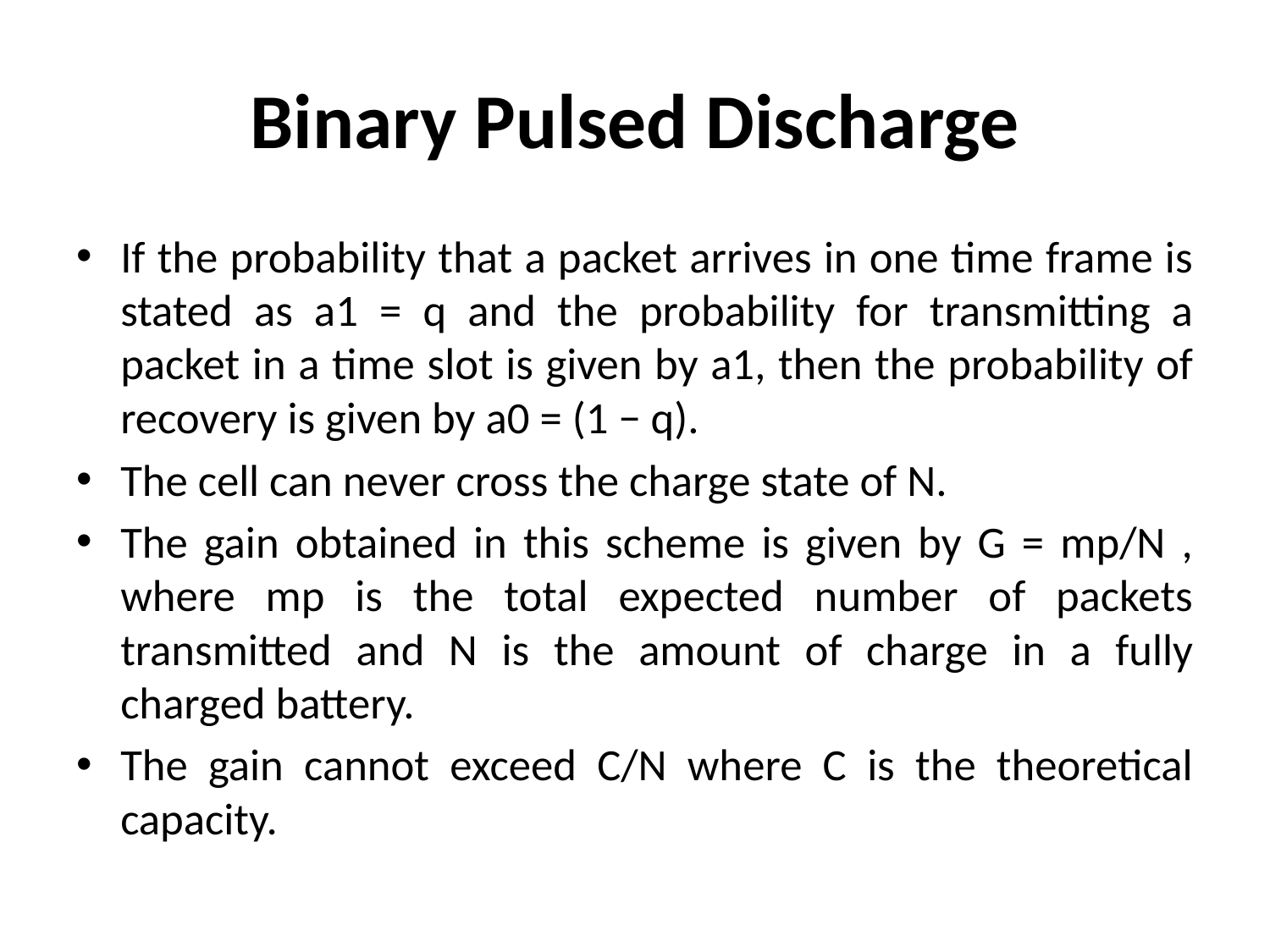

# Binary Pulsed Discharge
If the probability that a packet arrives in one time frame is stated as a1 = q and the probability for transmitting a packet in a time slot is given by a1, then the probability of recovery is given by a0 = (1 − q).
The cell can never cross the charge state of N.
The gain obtained in this scheme is given by G = mp/N , where mp is the total expected number of packets transmitted and N is the amount of charge in a fully charged battery.
The gain cannot exceed C/N where C is the theoretical capacity.